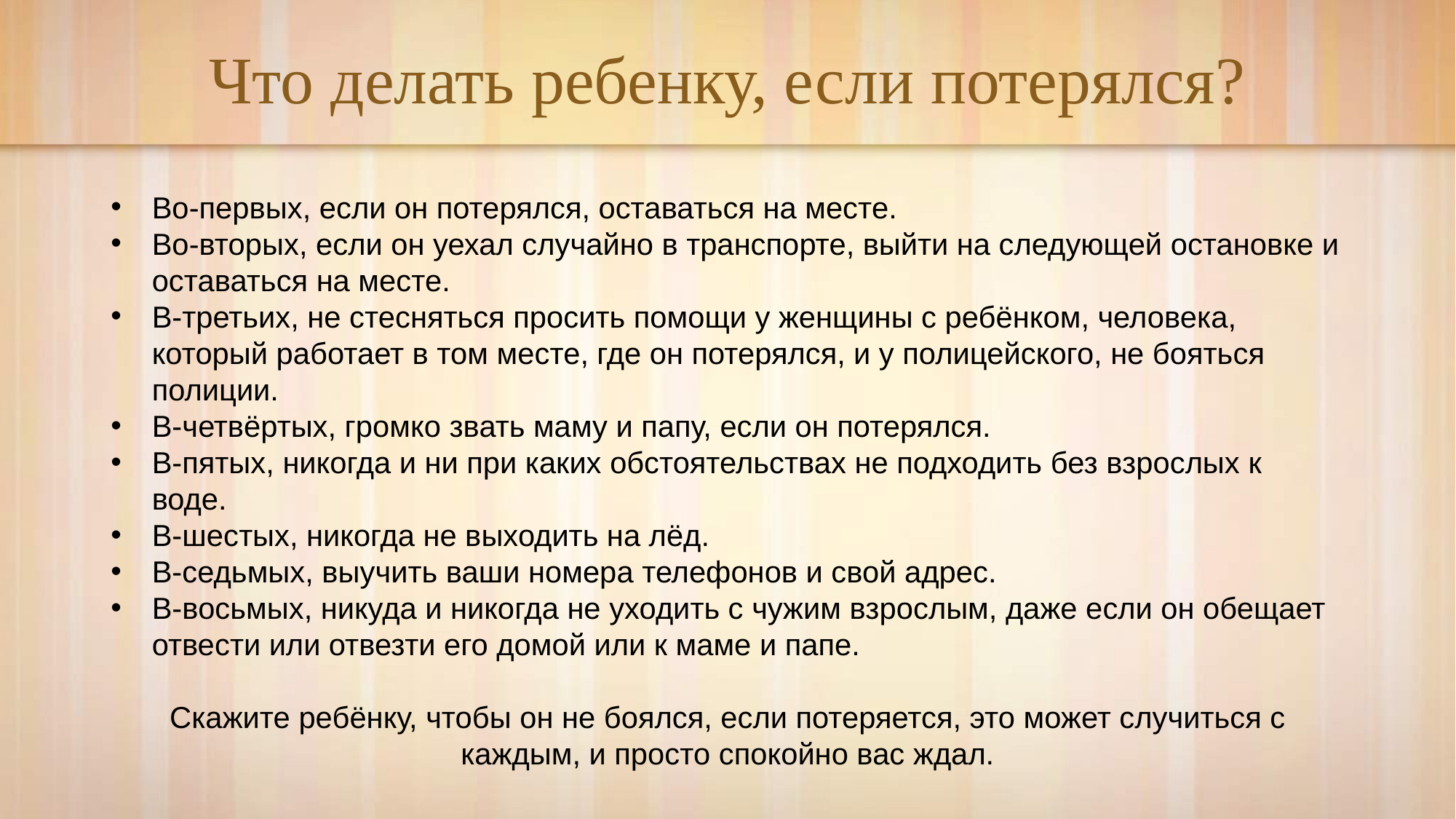

# Что делать ребенку, если потерялся?
Во-первых, если он потерялся, оставаться на месте.
Во-вторых, если он уехал случайно в транспорте, выйти на следующей остановке и оставаться на месте.
В-третьих, не стесняться просить помощи у женщины с ребёнком, человека, который работает в том месте, где он потерялся, и у полицейского, не бояться полиции.
В-четвёртых, громко звать маму и папу, если он потерялся.
В-пятых, никогда и ни при каких обстоятельствах не подходить без взрослых к воде.
В-шестых, никогда не выходить на лёд.
В-седьмых, выучить ваши номера телефонов и свой адрес.
В-восьмых, никуда и никогда не уходить с чужим взрослым, даже если он обещает отвести или отвезти его домой или к маме и папе.

Скажите ребёнку, чтобы он не боялся, если потеряется, это может случиться с каждым, и просто спокойно вас ждал.